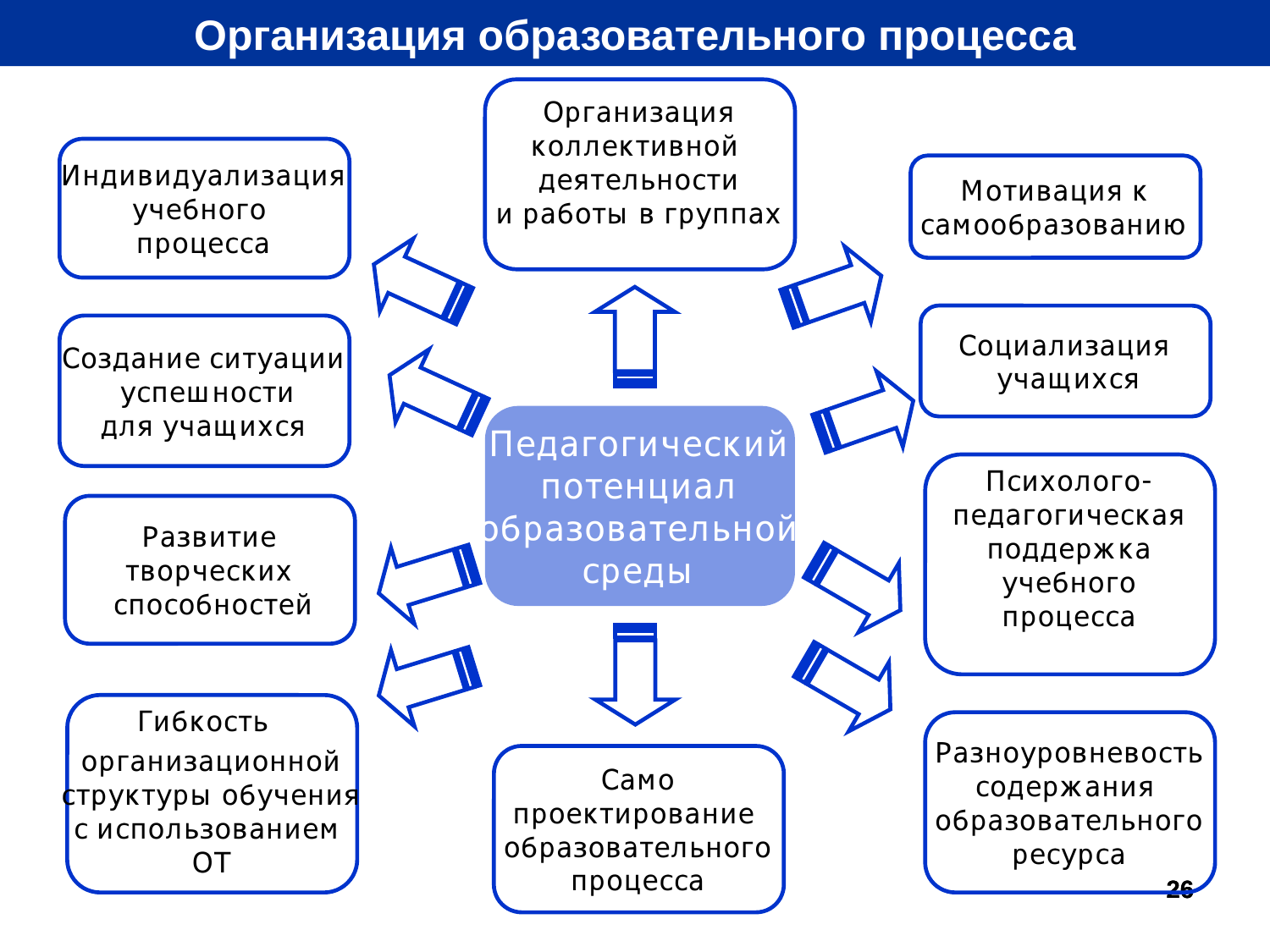

Организация образовательного процесса

Организация
коллективной
деятельности
и работы в группах

Индивидуализация
учебного
процесса
Мотивация к
самообразованию

Социализация
 учащихся
Создание ситуации
 успешности
для учащихся

Педагогический
потенциал
образовательной
среды

Психолого-
педагогическая
поддержка
учебного
процесса

Развитие
творческих
 способностей

Гибкость
организационной
структуры обучения
с использованием
ОТ

Разноуровневость
содержания
образовательного
ресурса

Само
проектирование
образовательного
процесса

26
26
26